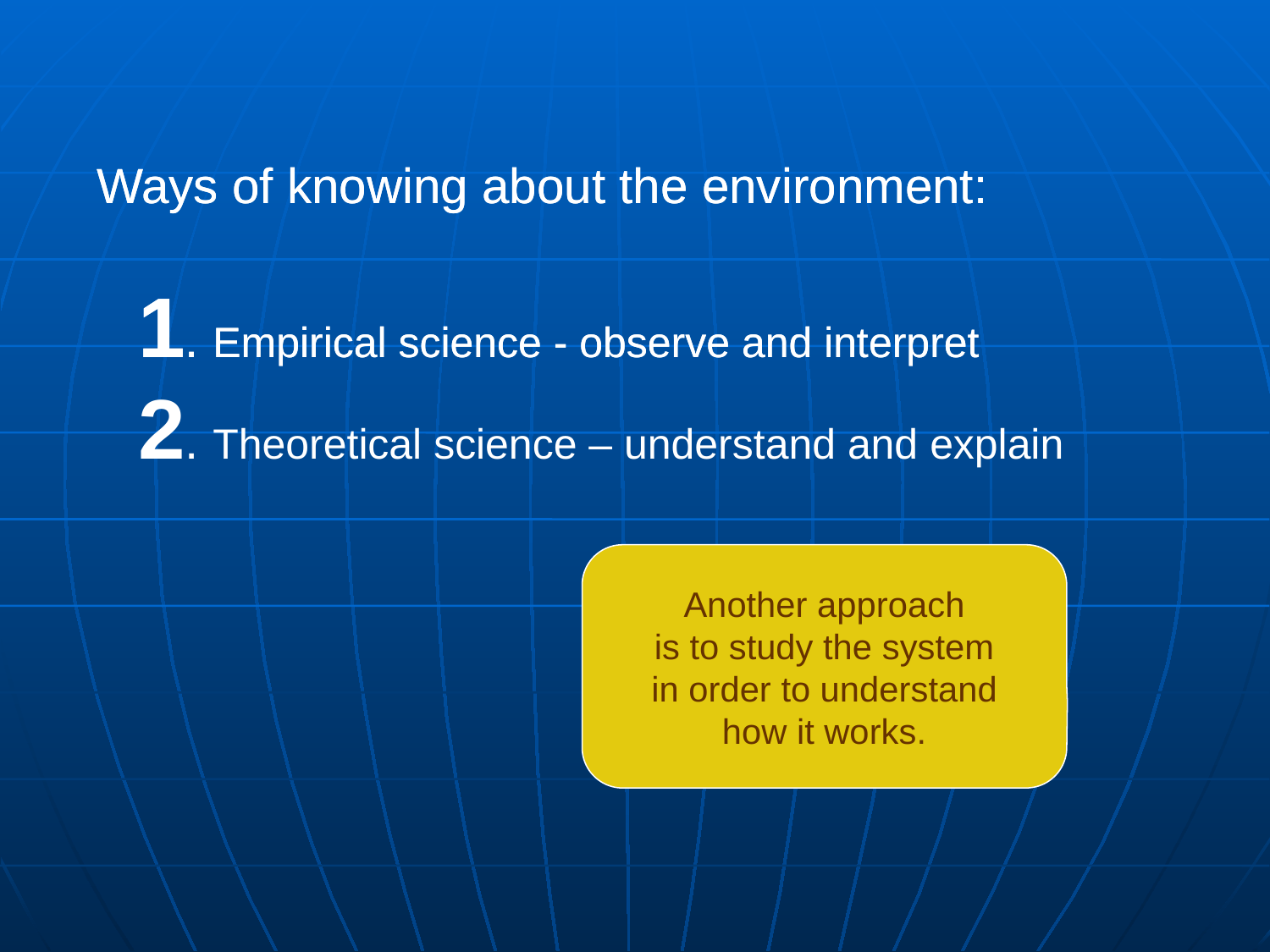

Ways of knowing about the environment:

   1. Empirical science - observe and interpret
   2. Theoretical science – understand and explain
Ways of knowing about the environment:

   1. Empirical science - observe and interpret
Another approach
is to study the system
in order to understand
how it works.